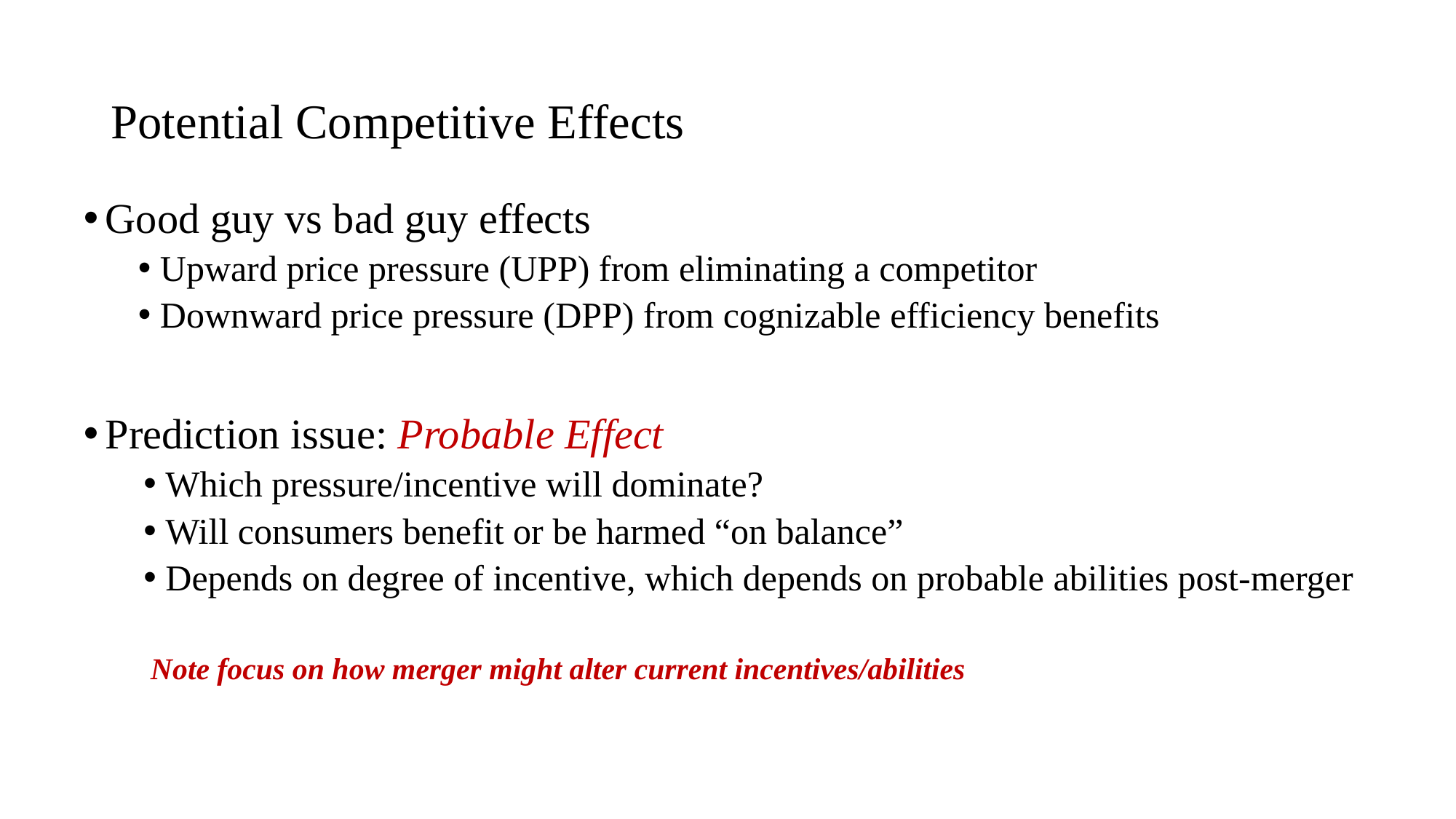

# Potential Competitive Effects
Good guy vs bad guy effects
Upward price pressure (UPP) from eliminating a competitor
Downward price pressure (DPP) from cognizable efficiency benefits

Prediction issue: Probable Effect
Which pressure/incentive will dominate?
Will consumers benefit or be harmed “on balance”
Depends on degree of incentive, which depends on probable abilities post-merger

Note focus on how merger might alter current incentives/abilities

41